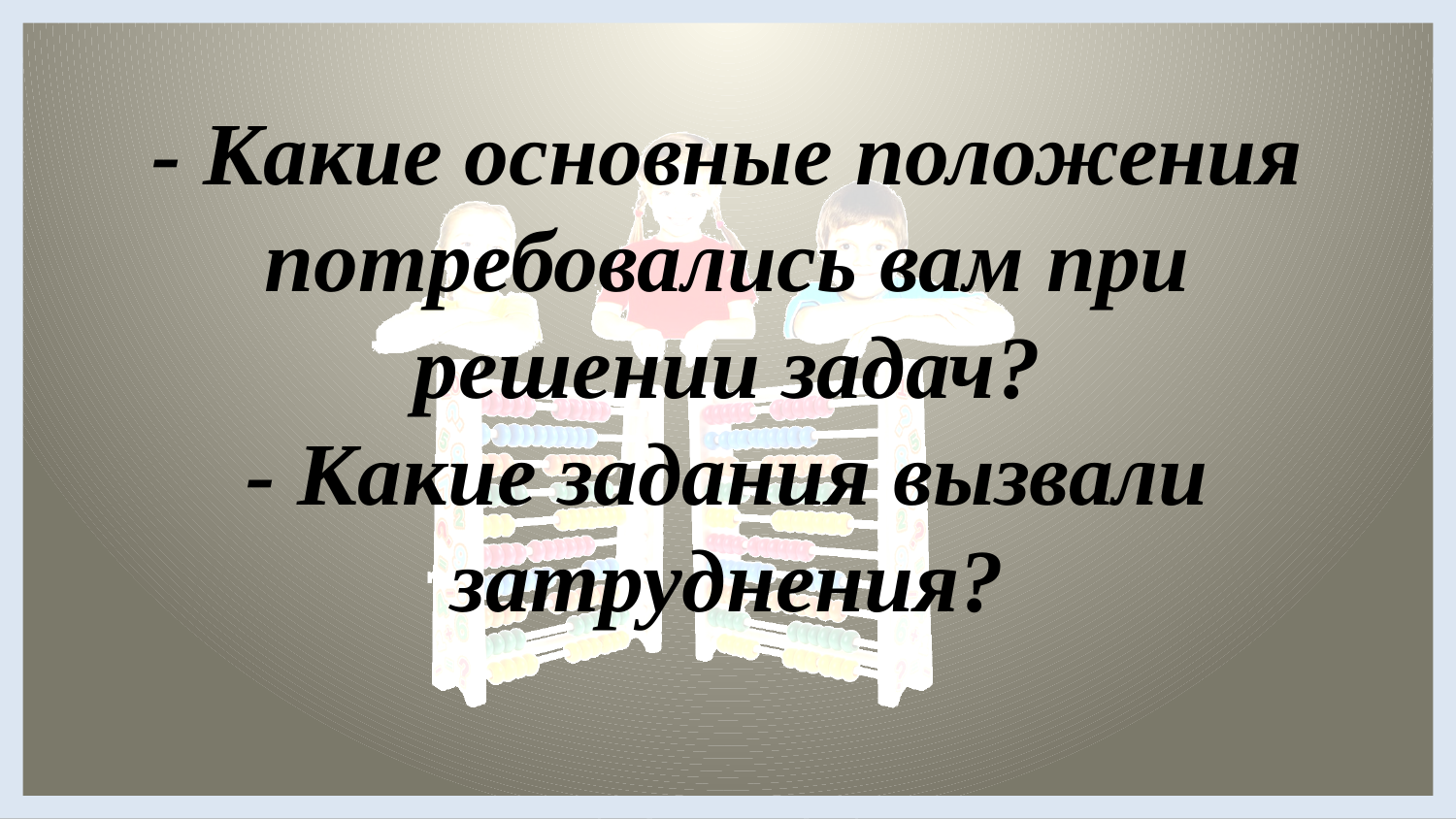

# - Какие основные положения потребовались вам при решении задач? - Какие задания вызвали затруднения?